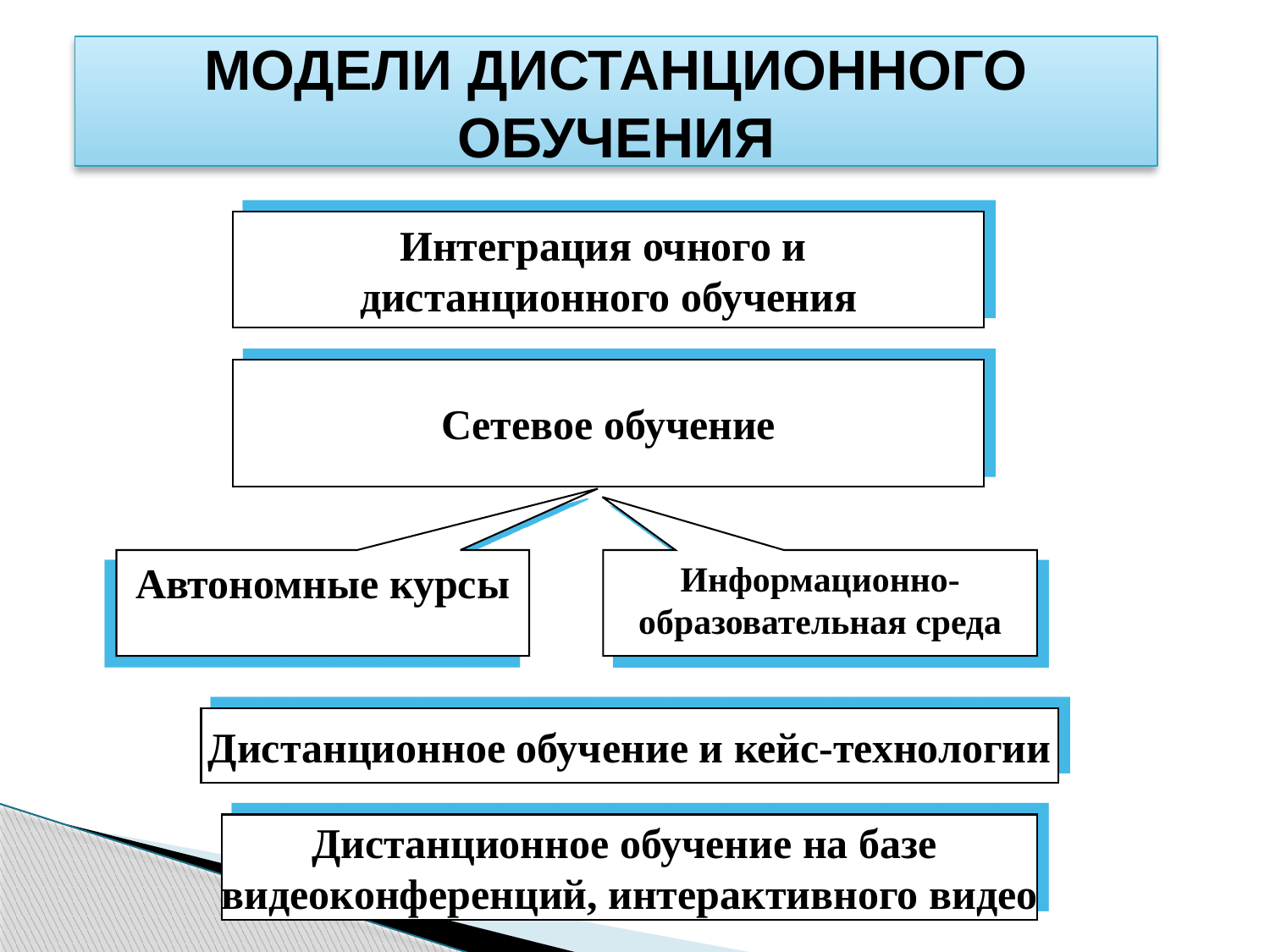

# МОДЕЛИ ДИСТАНЦИОННОГО ОБУЧЕНИЯ
Интеграция очного и
дистанционного обучения
Сетевое обучение
Автономные курсы
Информационно-образовательная среда
Дистанционное обучение и кейс-технологии
Дистанционное обучение на базе
видеоконференций, интерактивного видео